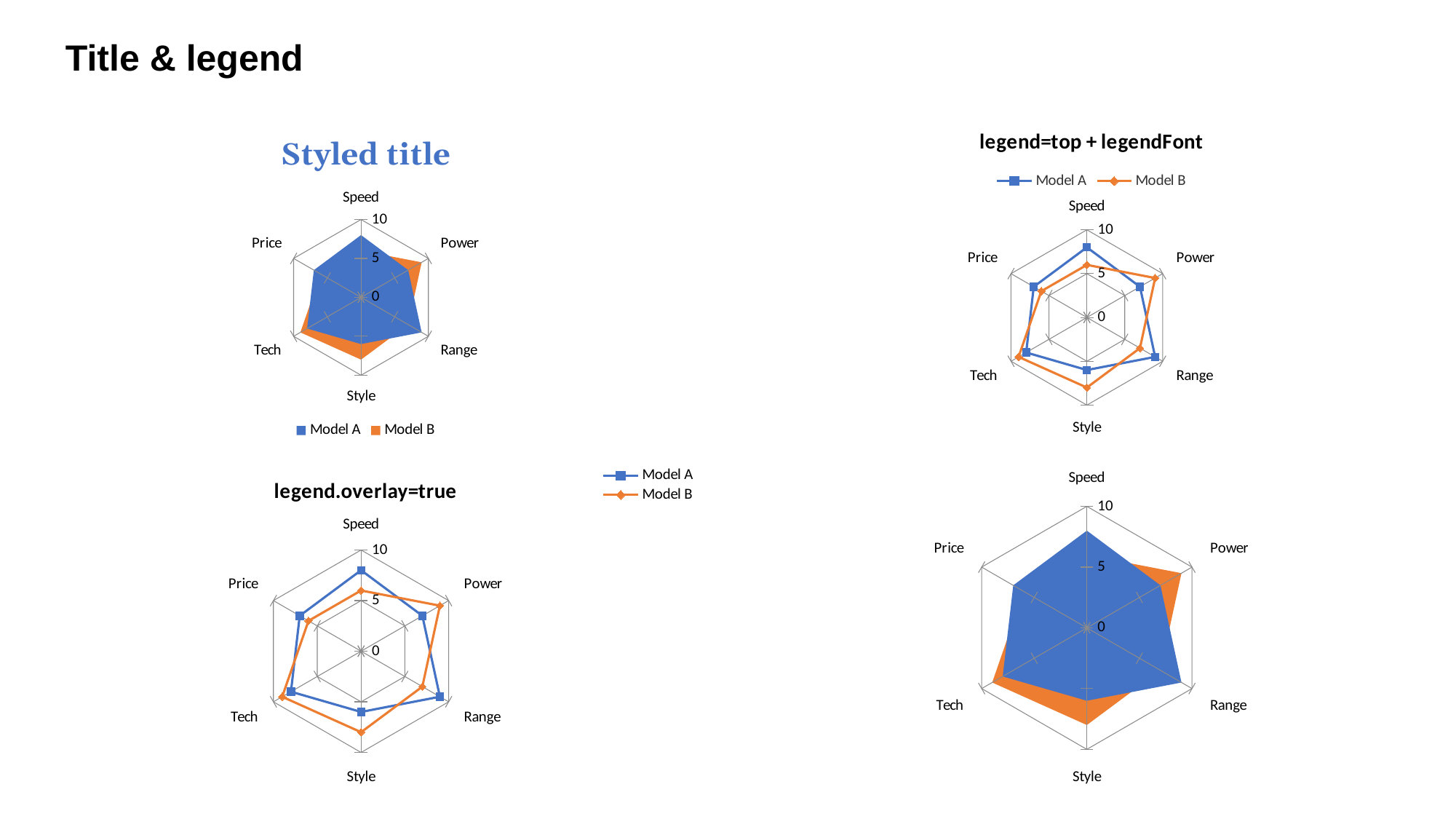

Title & legend

### Chart: Styled title

| Category |  |  |
|---|---|---|
| Speed | 8.0 | 6.0 |
| Power | 7.0 | 9.0 |
| Range | 9.0 | 7.0 |
| Style | 6.0 | 8.0 |
| Tech | 8.0 | 9.0 |
| Price | 7.0 | 6.0 |

### Chart: legend=top + legendFont

| Category |  |  |
|---|---|---|
| Speed | 8.0 | 6.0 |
| Power | 7.0 | 9.0 |
| Range | 9.0 | 7.0 |
| Style | 6.0 | 8.0 |
| Tech | 8.0 | 9.0 |
| Price | 7.0 | 6.0 |

### Chart: legend.overlay=true

| Category |  |  |
|---|---|---|
| Speed | 8.0 | 6.0 |
| Power | 7.0 | 9.0 |
| Range | 9.0 | 7.0 |
| Style | 6.0 | 8.0 |
| Tech | 8.0 | 9.0 |
| Price | 7.0 | 6.0 |

### Chart

| Category |  |  |
|---|---|---|
| Speed | 8.0 | 6.0 |
| Power | 7.0 | 9.0 |
| Range | 9.0 | 7.0 |
| Style | 6.0 | 8.0 |
| Tech | 8.0 | 9.0 |
| Price | 7.0 | 6.0 |